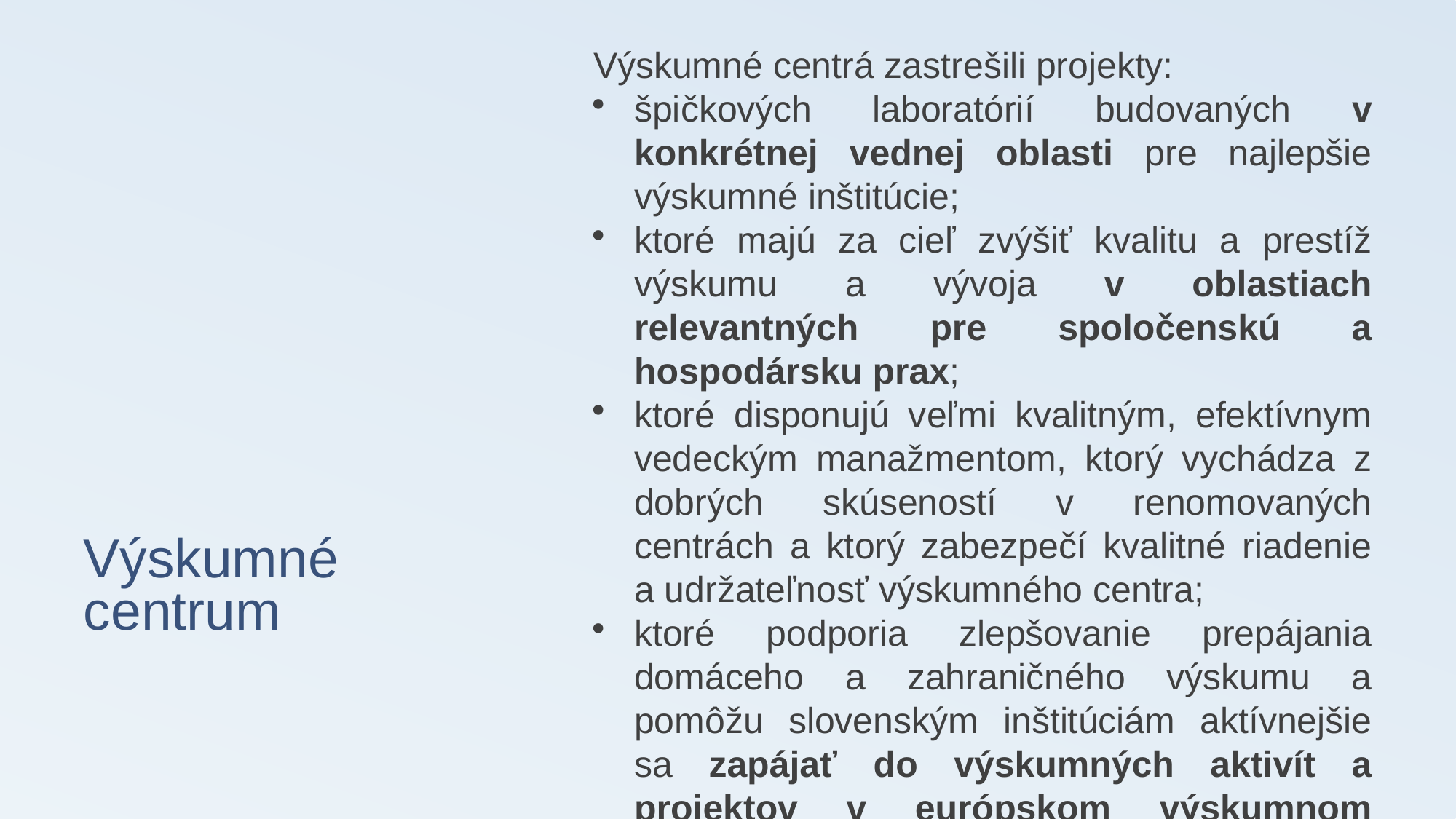

Výskumné centrá zastrešili projekty:
špičkových laboratórií budovaných v konkrétnej vednej oblasti pre najlepšie výskumné inštitúcie;
ktoré majú za cieľ zvýšiť kvalitu a prestíž výskumu a vývoja v oblastiach relevantných pre spoločenskú a hospodársku prax;
ktoré disponujú veľmi kvalitným, efektívnym vedeckým manažmentom, ktorý vychádza z dobrých skúseností v renomovaných centrách a ktorý zabezpečí kvalitné riadenie a udržateľnosť výskumného centra;
ktoré podporia zlepšovanie prepájania domáceho a zahraničného výskumu a pomôžu slovenským inštitúciám aktívnejšie sa zapájať do výskumných aktivít a projektov v európskom výskumnom priestore
# Výskumné centrum